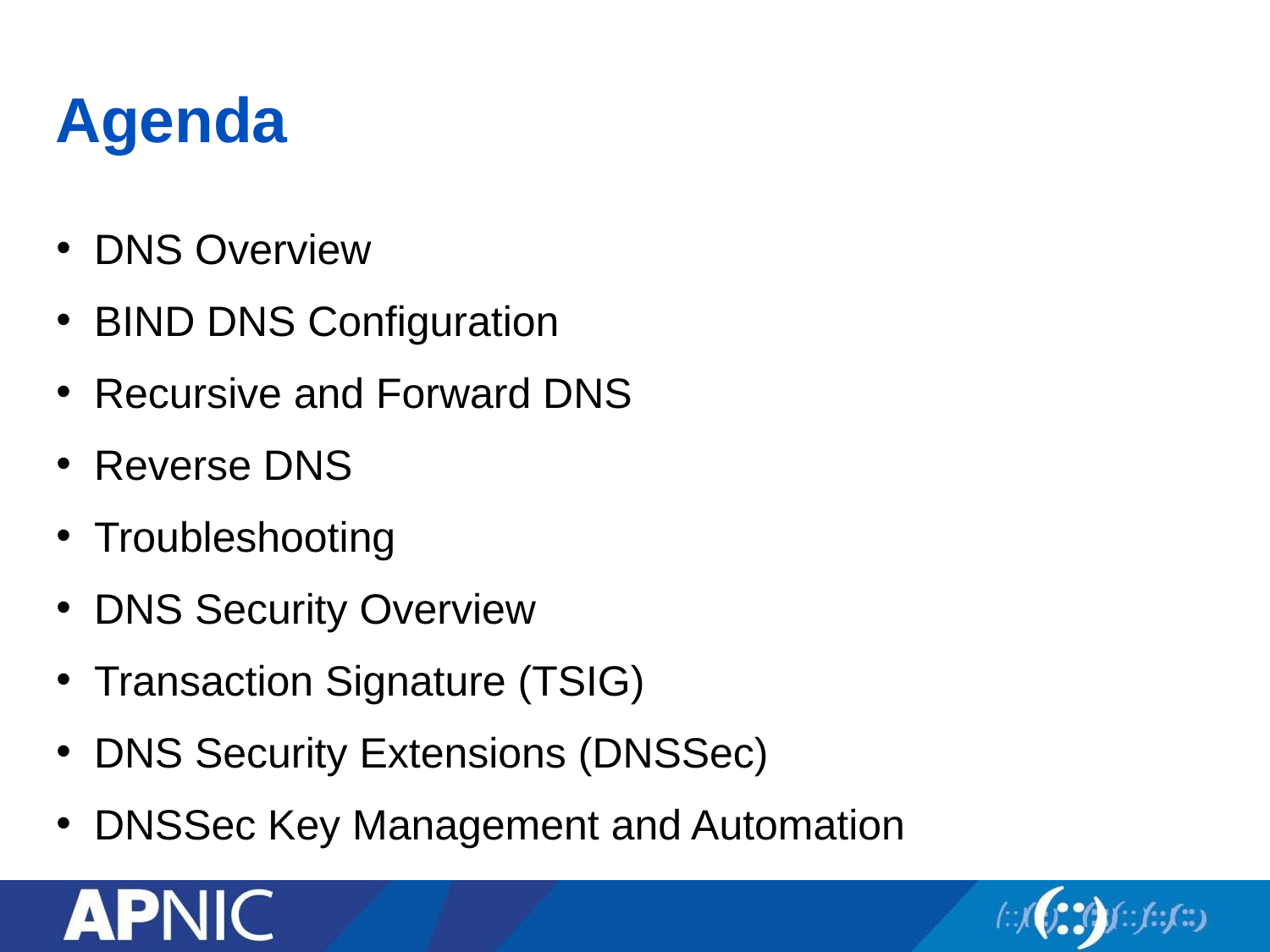

# Agenda
DNS Overview
BIND DNS Configuration
Recursive and Forward DNS
Reverse DNS
Troubleshooting
DNS Security Overview
Transaction Signature (TSIG)
DNS Security Extensions (DNSSec)
DNSSec Key Management and Automation